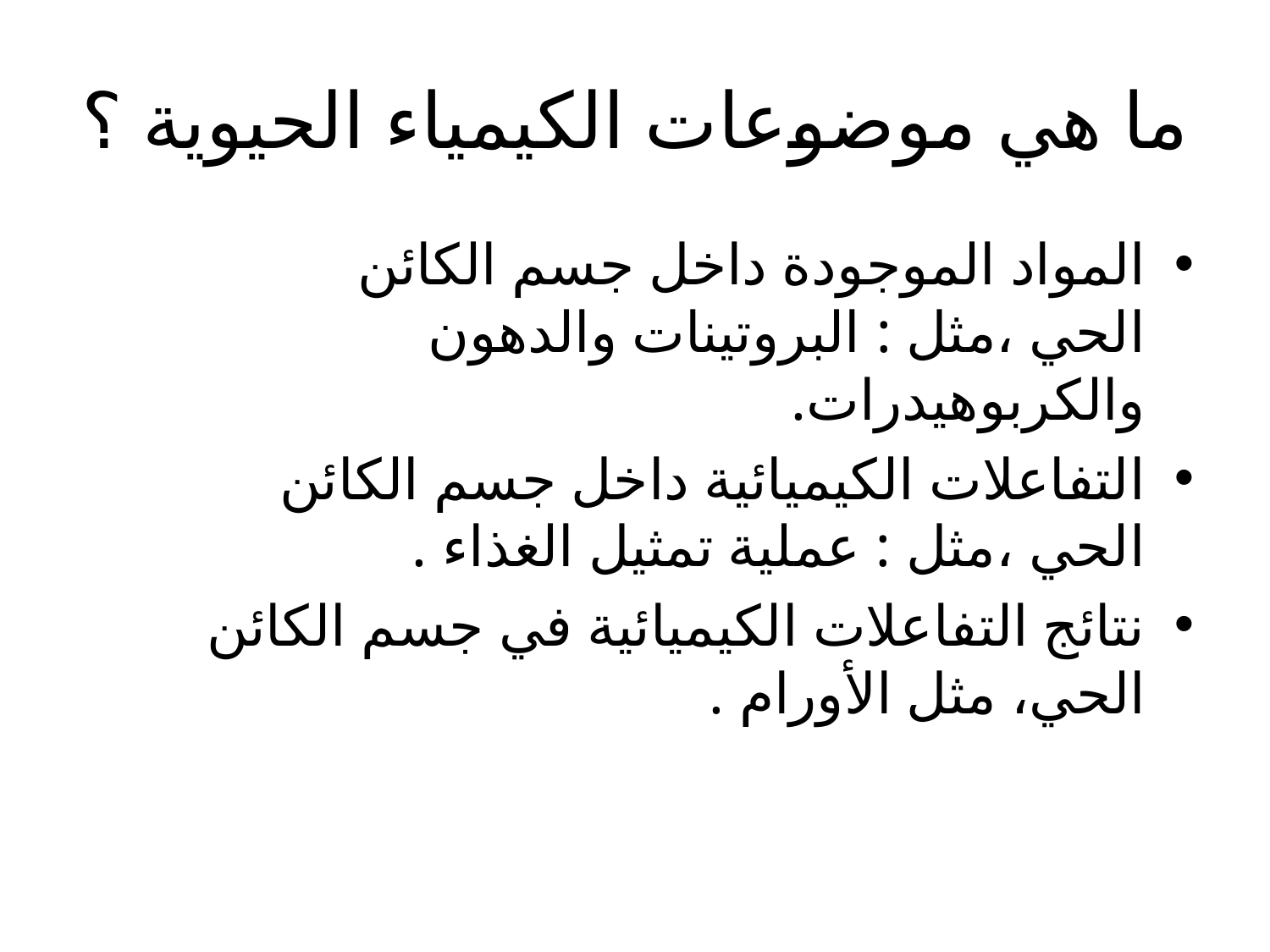

# ما هي موضوعات الكيمياء الحيوية ؟
المواد الموجودة داخل جسم الكائن الحي ،مثل : البروتينات والدهون والكربوهيدرات.
التفاعلات الكيميائية داخل جسم الكائن الحي ،مثل : عملية تمثيل الغذاء .
نتائج التفاعلات الكيميائية في جسم الكائن الحي، مثل الأورام .